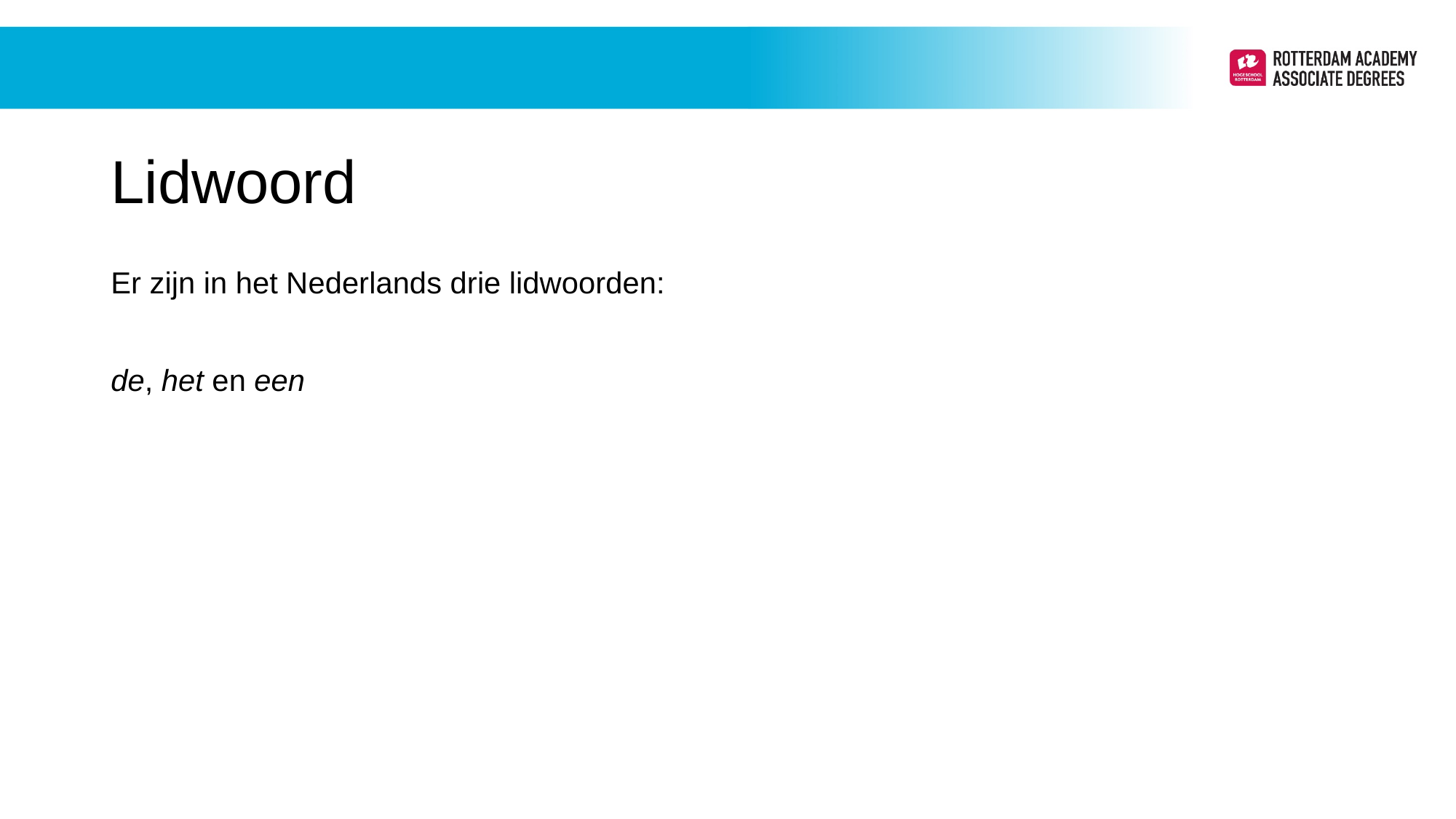

# Lidwoord
Er zijn in het Nederlands drie lidwoorden:

de, het en een